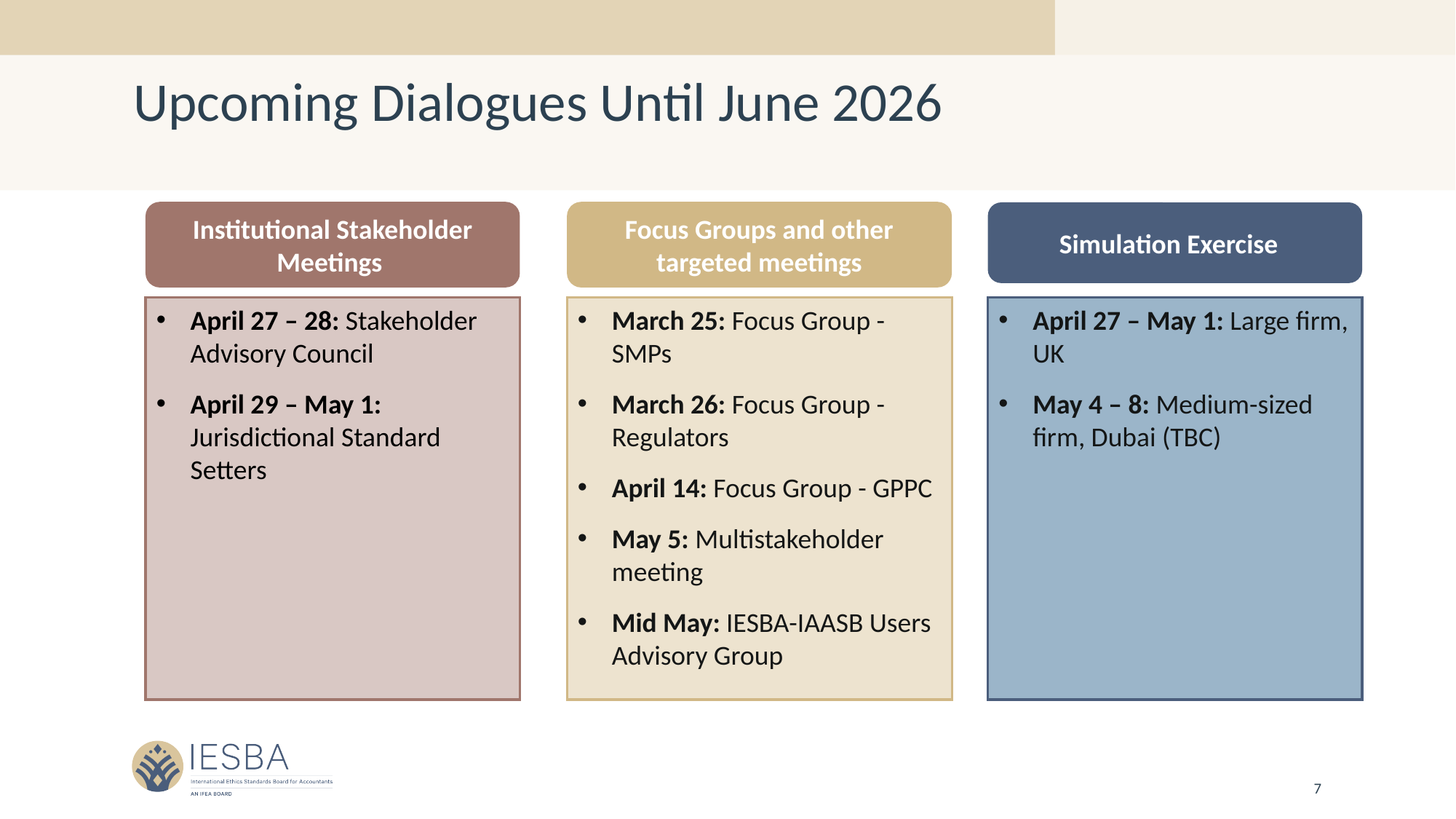

# Upcoming Dialogues Until June 2026

Institutional Stakeholder Meetings
Focus Groups and other targeted meetings
Simulation Exercise
April 27 – 28: Stakeholder Advisory Council
April 29 – May 1: Jurisdictional Standard Setters
March 25: Focus Group - SMPs
March 26: Focus Group - Regulators
April 14: Focus Group - GPPC
May 5: Multistakeholder meeting
Mid May: IESBA-IAASB Users Advisory Group
April 27 – May 1: Large firm, UK
May 4 – 8: Medium-sized firm, Dubai (TBC)
7